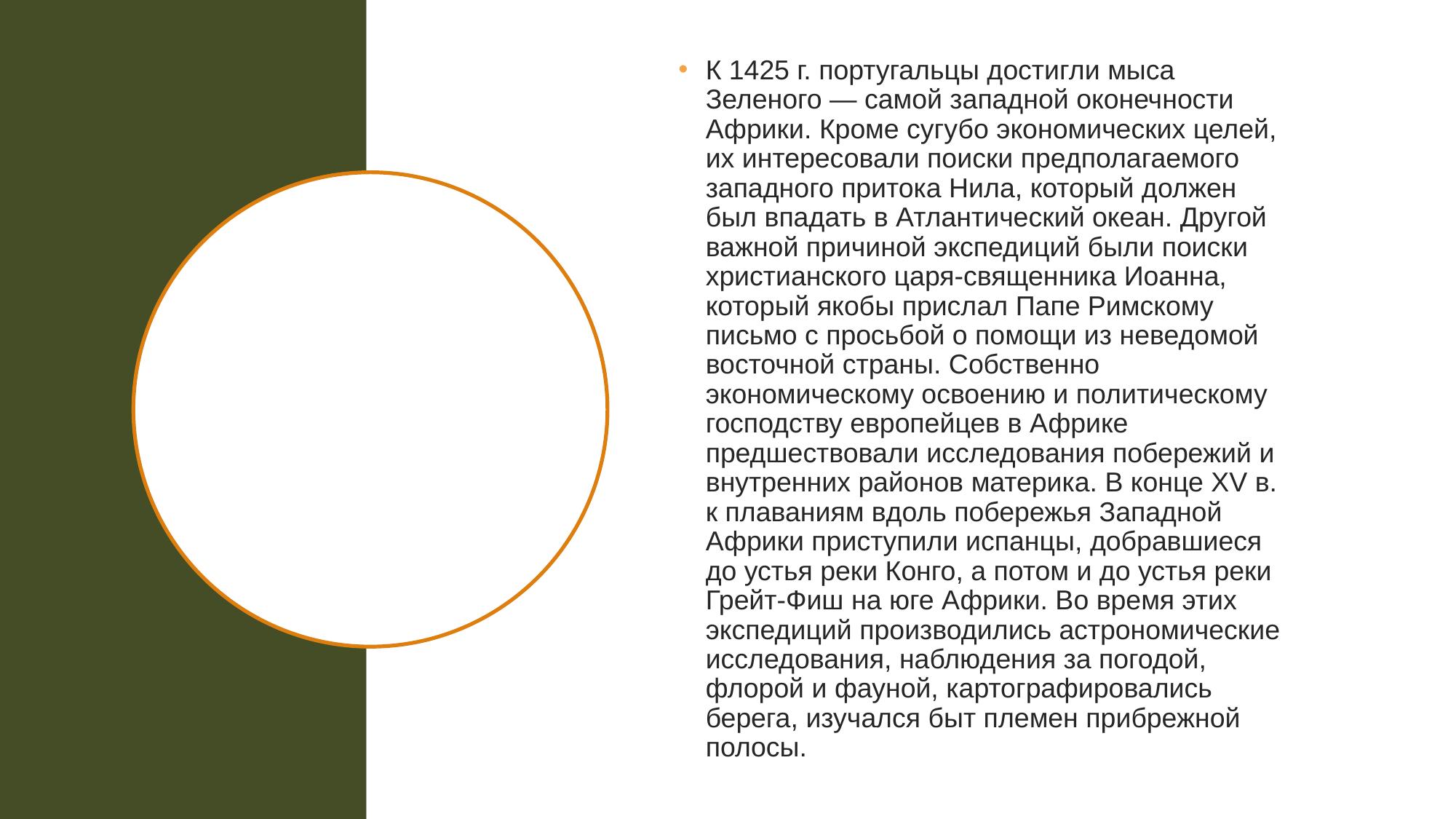

К 1425 г. португальцы достигли мыса Зеленого — самой западной оконечности Африки. Кроме сугубо экономических целей, их интересовали поиски предполагаемого западного притока Нила, который должен был впадать в Атлантический океан. Другой важной причиной экспедиций были поиски христианского царя-священника Иоанна, который якобы прислал Папе Римскому письмо с просьбой о помощи из неведомой восточной страны. Собственно экономическому освоению и политическому господству европейцев в Африке предшествовали исследования побережий и внутренних районов материка. В конце XV в. к плаваниям вдоль побережья Западной Африки приступили испанцы, добравшиеся до устья реки Конго, а потом и до устья реки Грейт-Фиш на юге Африки. Во время этих экспедиций производились астрономические исследования, наблюдения за погодой, флорой и фауной, картографировались берега, изучался быт племен прибрежной полосы.

#